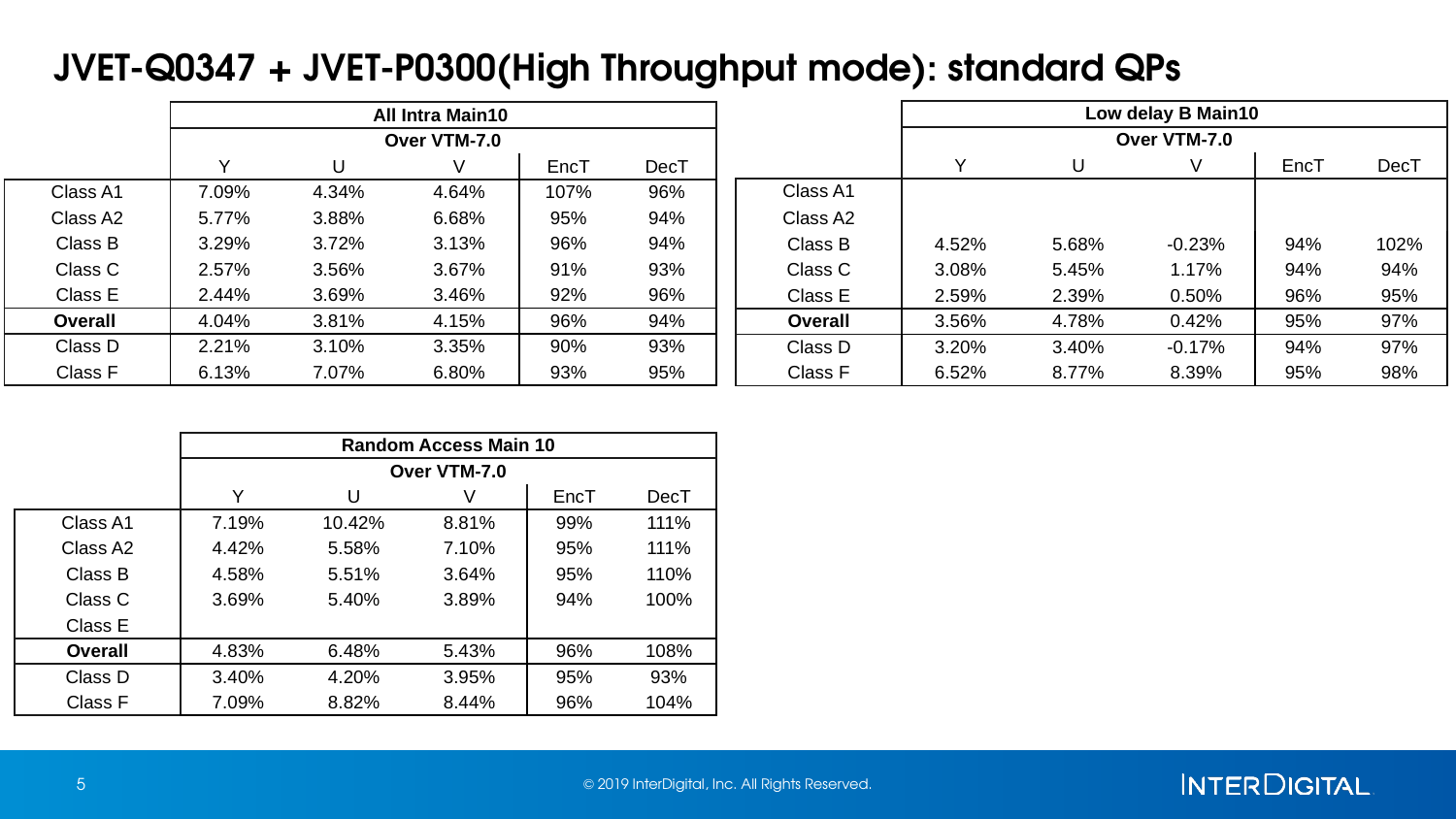

# JVET-Q0347 + JVET-P0300(High Throughput mode): standard QPs
|  | Low delay B Main10 |  |  |  |  |
| --- | --- | --- | --- | --- | --- |
|  | Over VTM-7.0 |  |  |  |  |
|  | Y | U | V | EncT | DecT |
| Class A1 |  |  |  |  |  |
| Class A2 |  |  |  |  |  |
| Class B | 4.52% | 5.68% | -0.23% | 94% | 102% |
| Class C | 3.08% | 5.45% | 1.17% | 94% | 94% |
| Class E | 2.59% | 2.39% | 0.50% | 96% | 95% |
| Overall | 3.56% | 4.78% | 0.42% | 95% | 97% |
| Class D | 3.20% | 3.40% | -0.17% | 94% | 97% |
| Class F | 6.52% | 8.77% | 8.39% | 95% | 98% |
|  | All Intra Main10 |  |  |  |  |
| --- | --- | --- | --- | --- | --- |
|  | Over VTM-7.0 |  |  |  |  |
|  | Y | U | V | EncT | DecT |
| Class A1 | 7.09% | 4.34% | 4.64% | 107% | 96% |
| Class A2 | 5.77% | 3.88% | 6.68% | 95% | 94% |
| Class B | 3.29% | 3.72% | 3.13% | 96% | 94% |
| Class C | 2.57% | 3.56% | 3.67% | 91% | 93% |
| Class E | 2.44% | 3.69% | 3.46% | 92% | 96% |
| Overall | 4.04% | 3.81% | 4.15% | 96% | 94% |
| Class D | 2.21% | 3.10% | 3.35% | 90% | 93% |
| Class F | 6.13% | 7.07% | 6.80% | 93% | 95% |
|  | Random Access Main 10 |  |  |  |  |
| --- | --- | --- | --- | --- | --- |
|  | Over VTM-7.0 |  |  |  |  |
|  | Y | U | V | EncT | DecT |
| Class A1 | 7.19% | 10.42% | 8.81% | 99% | 111% |
| Class A2 | 4.42% | 5.58% | 7.10% | 95% | 111% |
| Class B | 4.58% | 5.51% | 3.64% | 95% | 110% |
| Class C | 3.69% | 5.40% | 3.89% | 94% | 100% |
| Class E |  |  |  |  |  |
| Overall | 4.83% | 6.48% | 5.43% | 96% | 108% |
| Class D | 3.40% | 4.20% | 3.95% | 95% | 93% |
| Class F | 7.09% | 8.82% | 8.44% | 96% | 104% |
5
© 2019 InterDigital, Inc. All Rights Reserved.